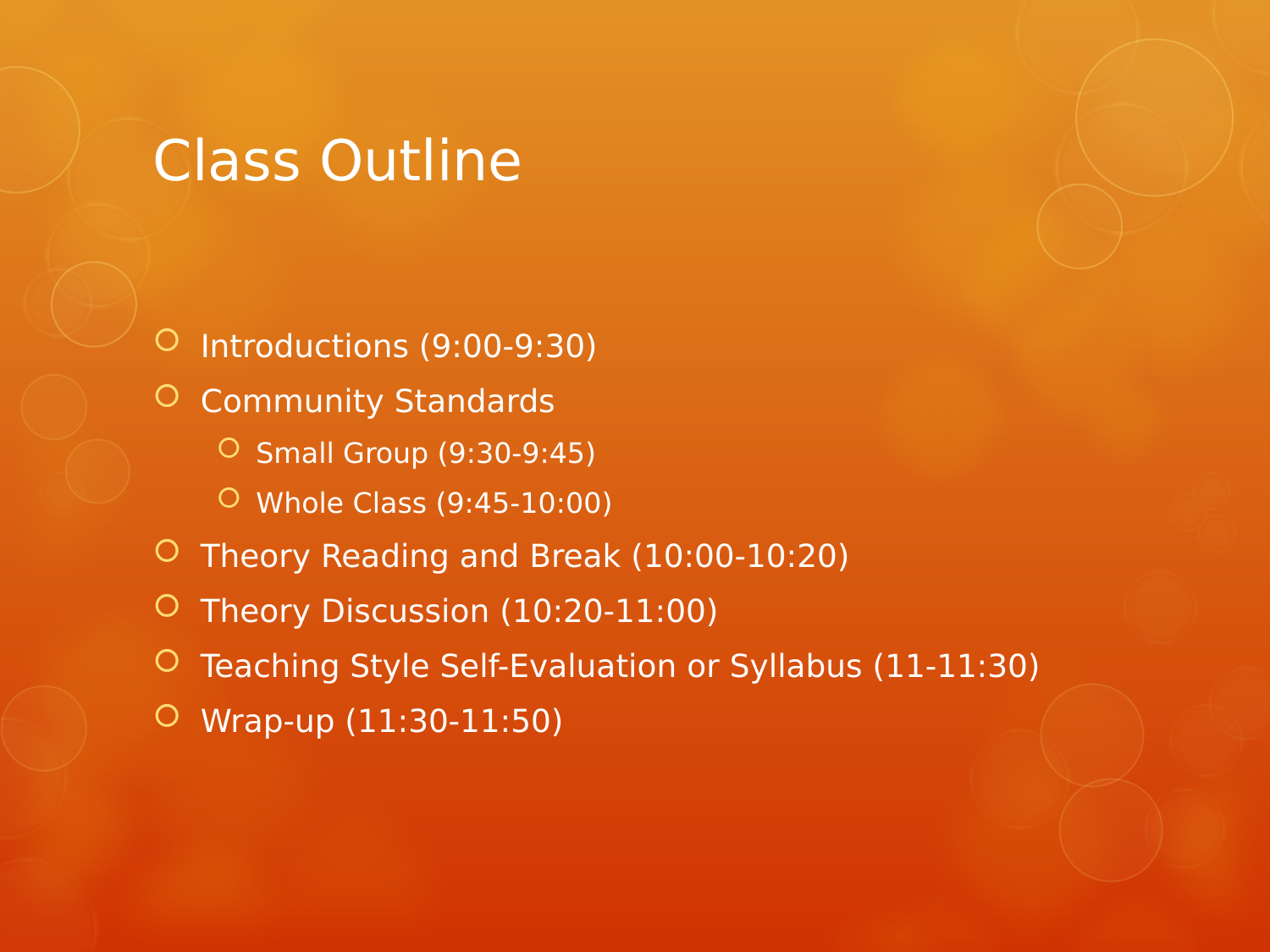

# Class Outline
Introductions (9:00-9:30)
Community Standards
Small Group (9:30-9:45)
Whole Class (9:45-10:00)
Theory Reading and Break (10:00-10:20)
Theory Discussion (10:20-11:00)
Teaching Style Self-Evaluation or Syllabus (11-11:30)
Wrap-up (11:30-11:50)